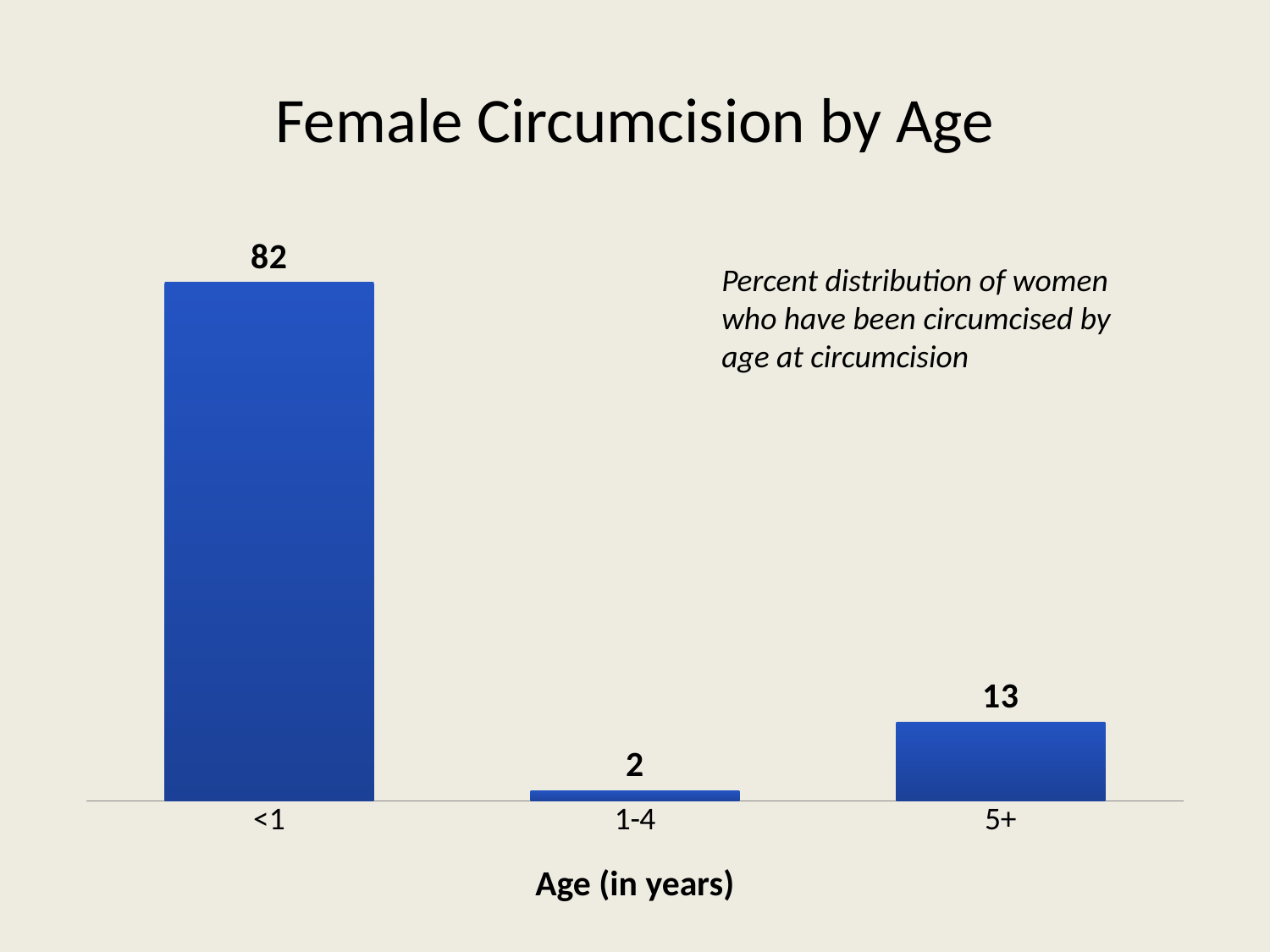

# Female Circumcision by Age

### Chart

| Category | Series 1 |
|---|---|
| <1 | 82.4 |
| 1-4 | 1.6 |
| 5+ | 12.5 |
Percent distribution of women who have been circumcised by age at circumcision
Age (in years)